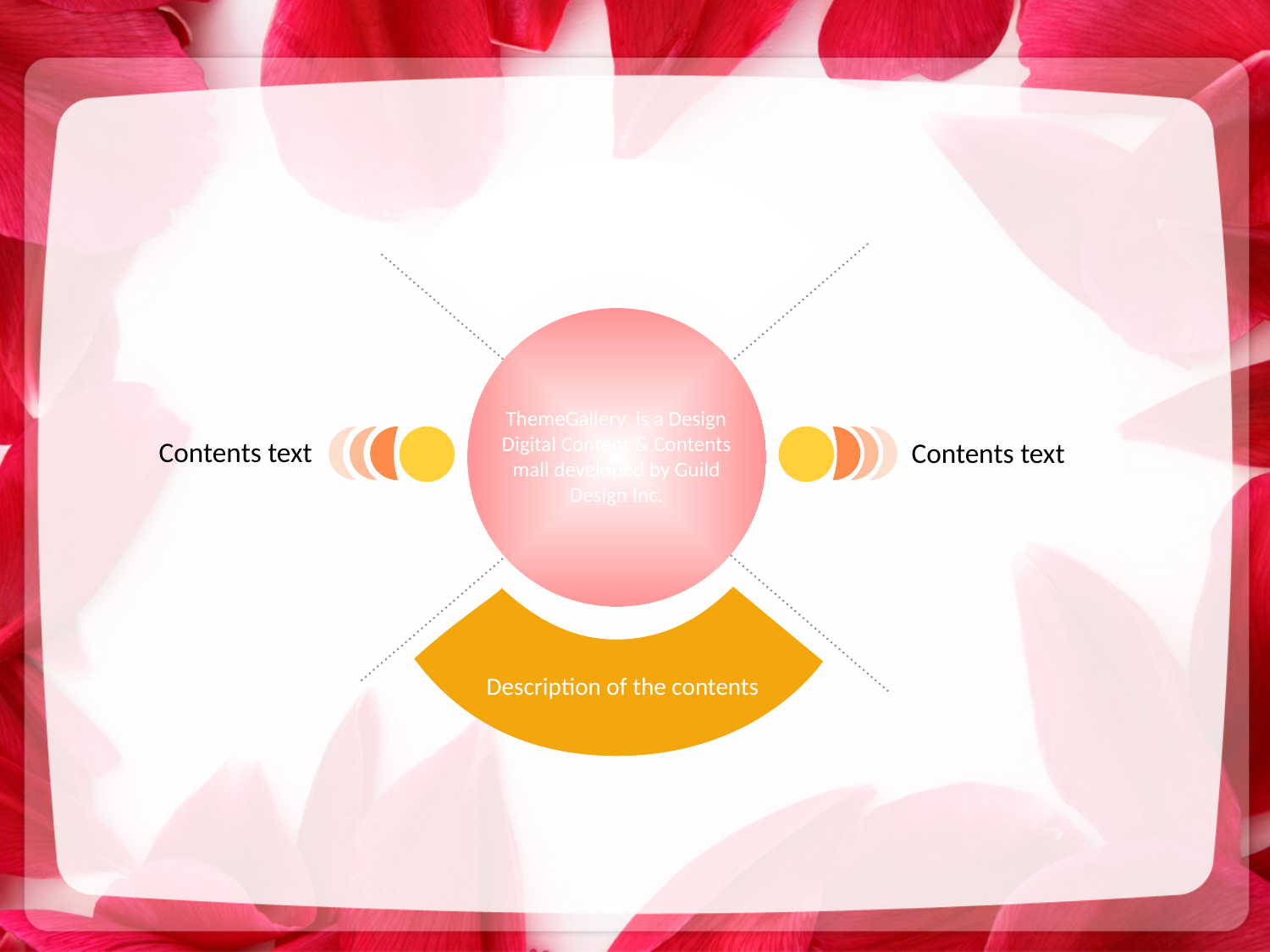

Description of the contents

ThemeGallery  is a Design Digital Content & Contents mall developed by Guild Design Inc.

Contents text
Contents text

Description of the contents